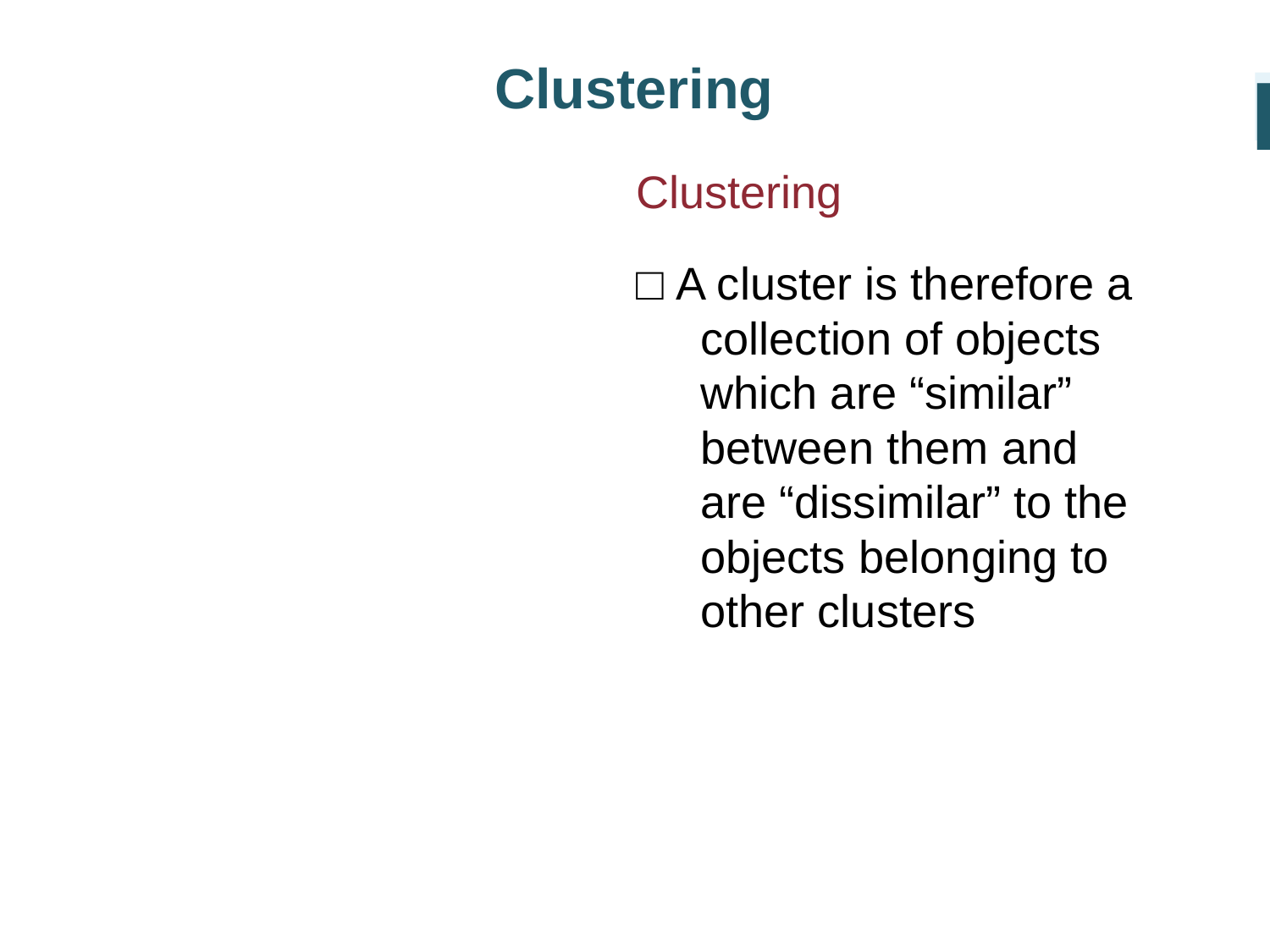

Clustering
I
Clustering
□ A cluster is therefore a collection of objects which are “similar” between them and are “dissimilar” to the objects belonging to other clusters